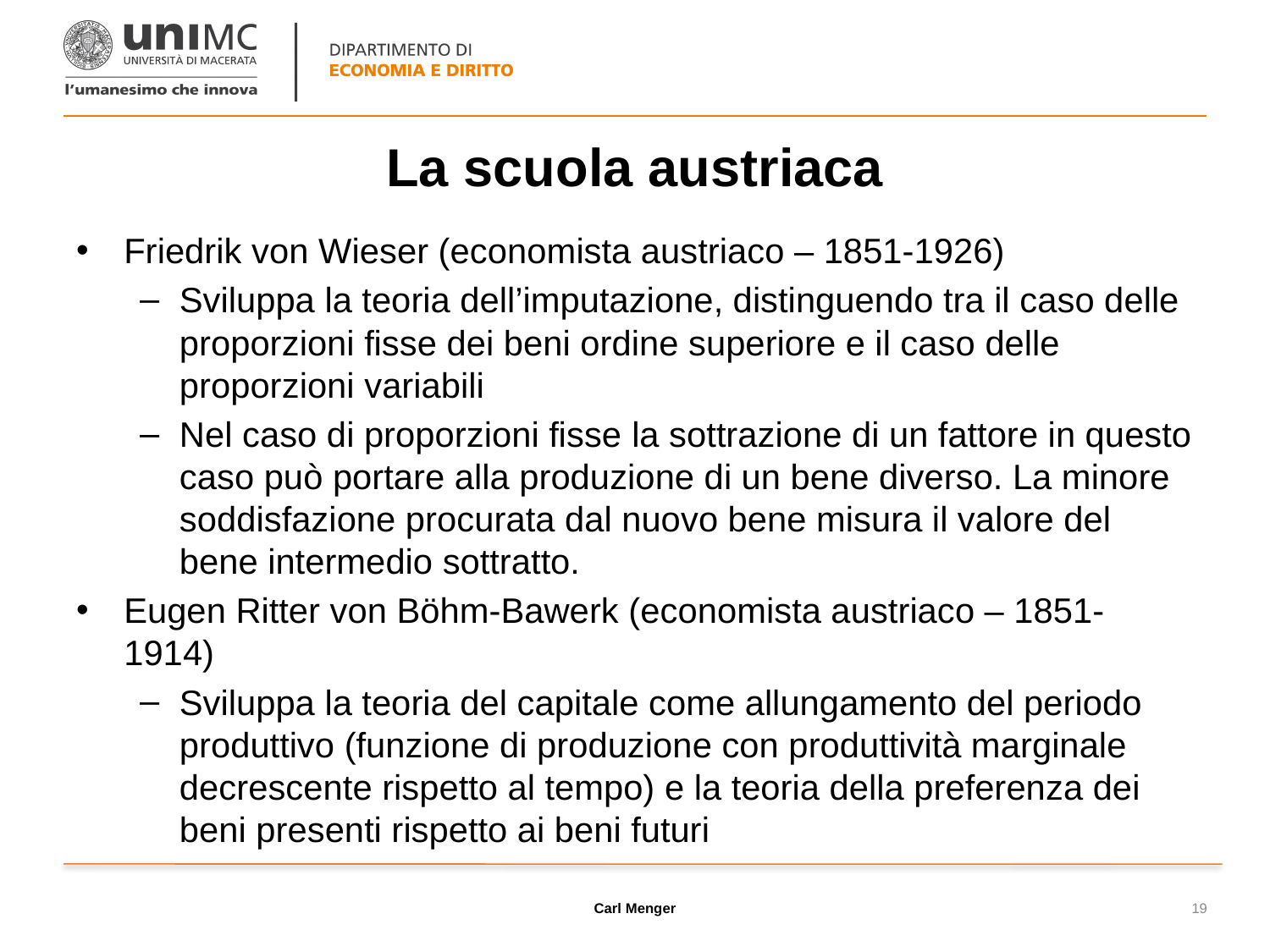

# La scuola austriaca
Friedrik von Wieser (economista austriaco – 1851-1926)
Sviluppa la teoria dell’imputazione, distinguendo tra il caso delle proporzioni fisse dei beni ordine superiore e il caso delle proporzioni variabili
Nel caso di proporzioni fisse la sottrazione di un fattore in questo caso può portare alla produzione di un bene diverso. La minore soddisfazione procurata dal nuovo bene misura il valore del bene intermedio sottratto.
Eugen Ritter von Böhm-Bawerk (economista austriaco – 1851-1914)
Sviluppa la teoria del capitale come allungamento del periodo produttivo (funzione di produzione con produttività marginale decrescente rispetto al tempo) e la teoria della preferenza dei beni presenti rispetto ai beni futuri
Carl Menger
19